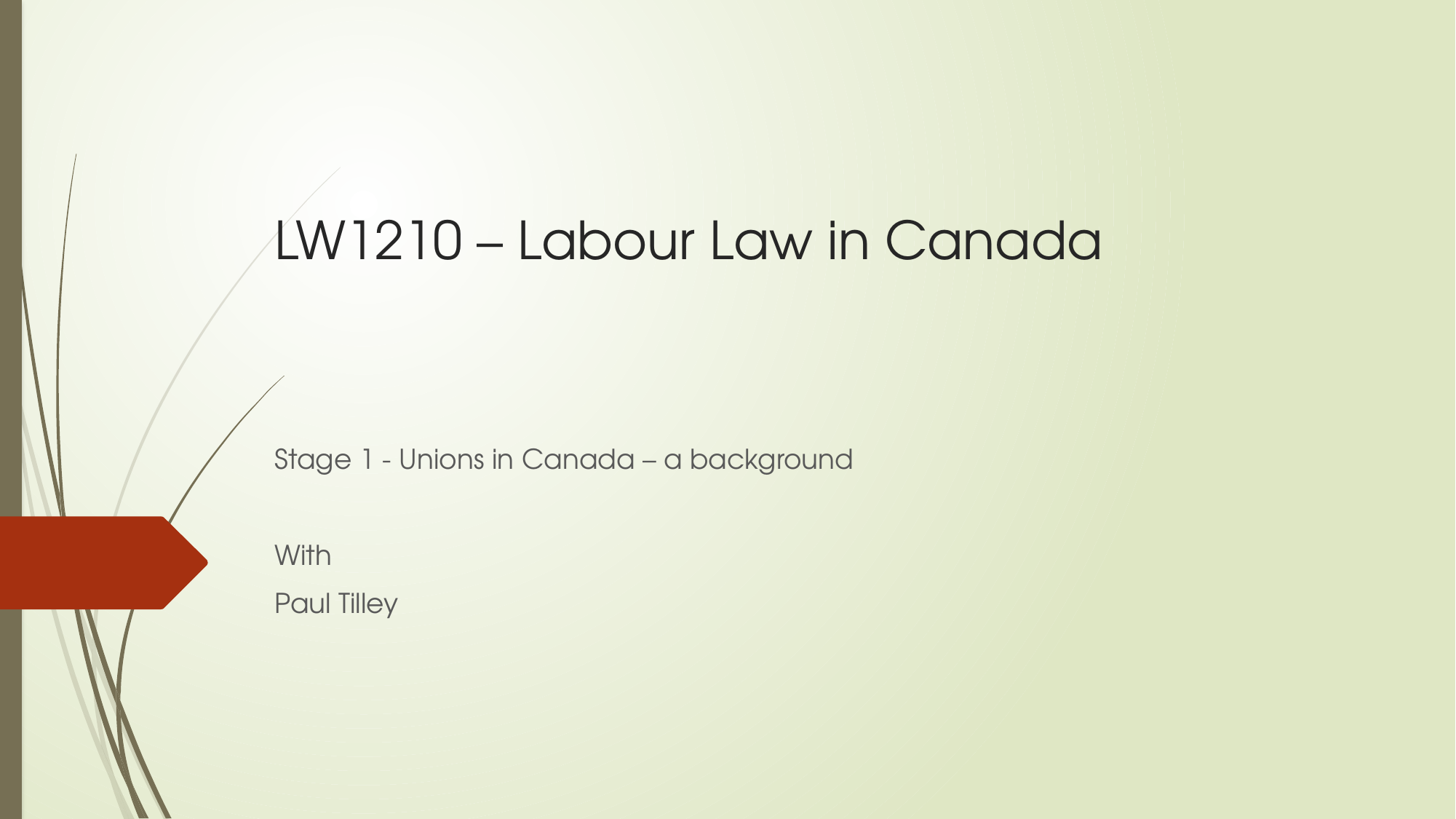

# LW1210 – Labour Law in Canada
Stage 1 - Unions in Canada – a background

With
Paul Tilley